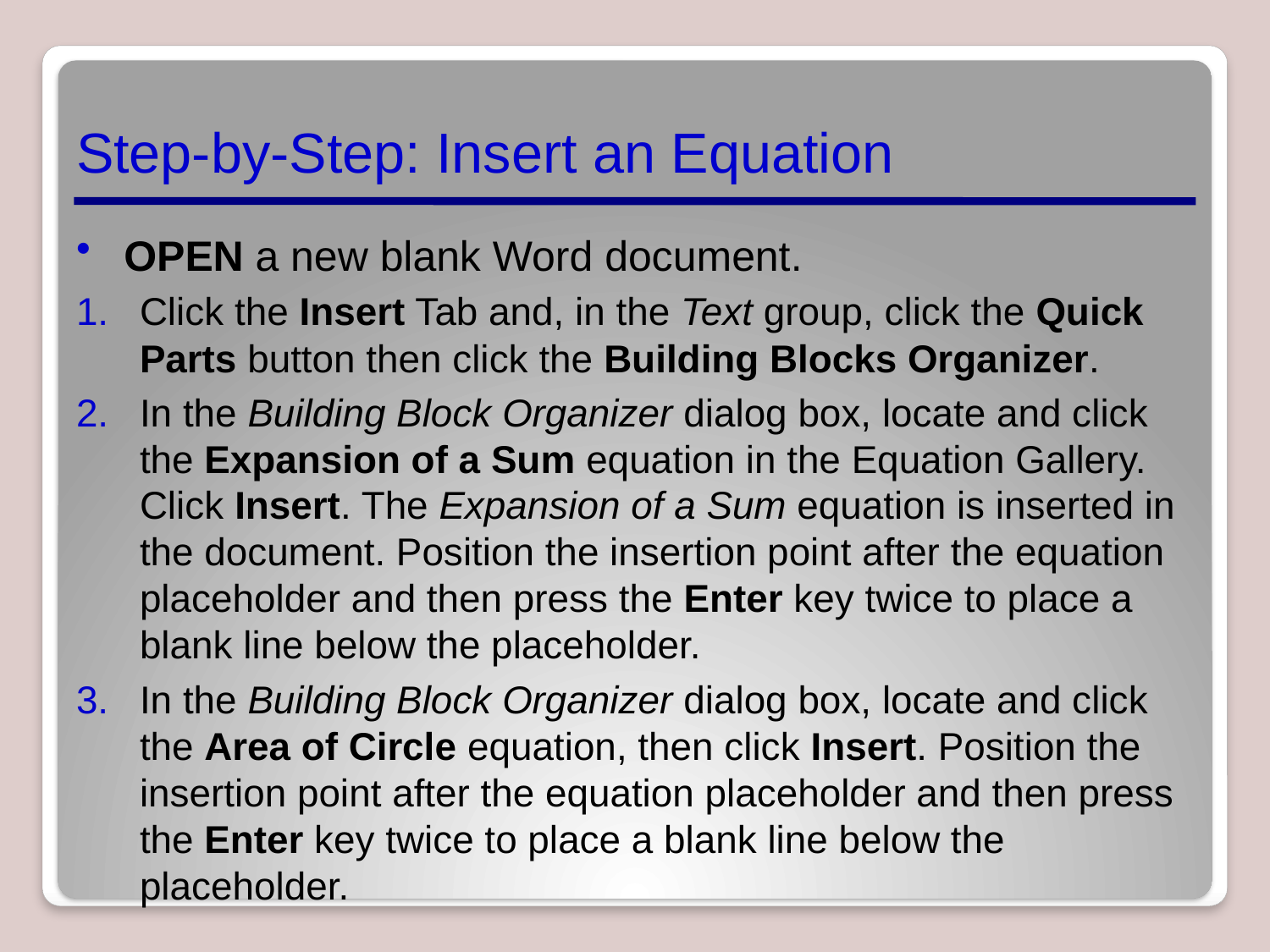

# Step-by-Step: Insert an Equation
OPEN a new blank Word document.
Click the Insert Tab and, in the Text group, click the Quick Parts button then click the Building Blocks Organizer.
In the Building Block Organizer dialog box, locate and click the Expansion of a Sum equation in the Equation Gallery. Click Insert. The Expansion of a Sum equation is inserted in the document. Position the insertion point after the equation placeholder and then press the Enter key twice to place a blank line below the placeholder.
In the Building Block Organizer dialog box, locate and click the Area of Circle equation, then click Insert. Position the insertion point after the equation placeholder and then press the Enter key twice to place a blank line below the placeholder.